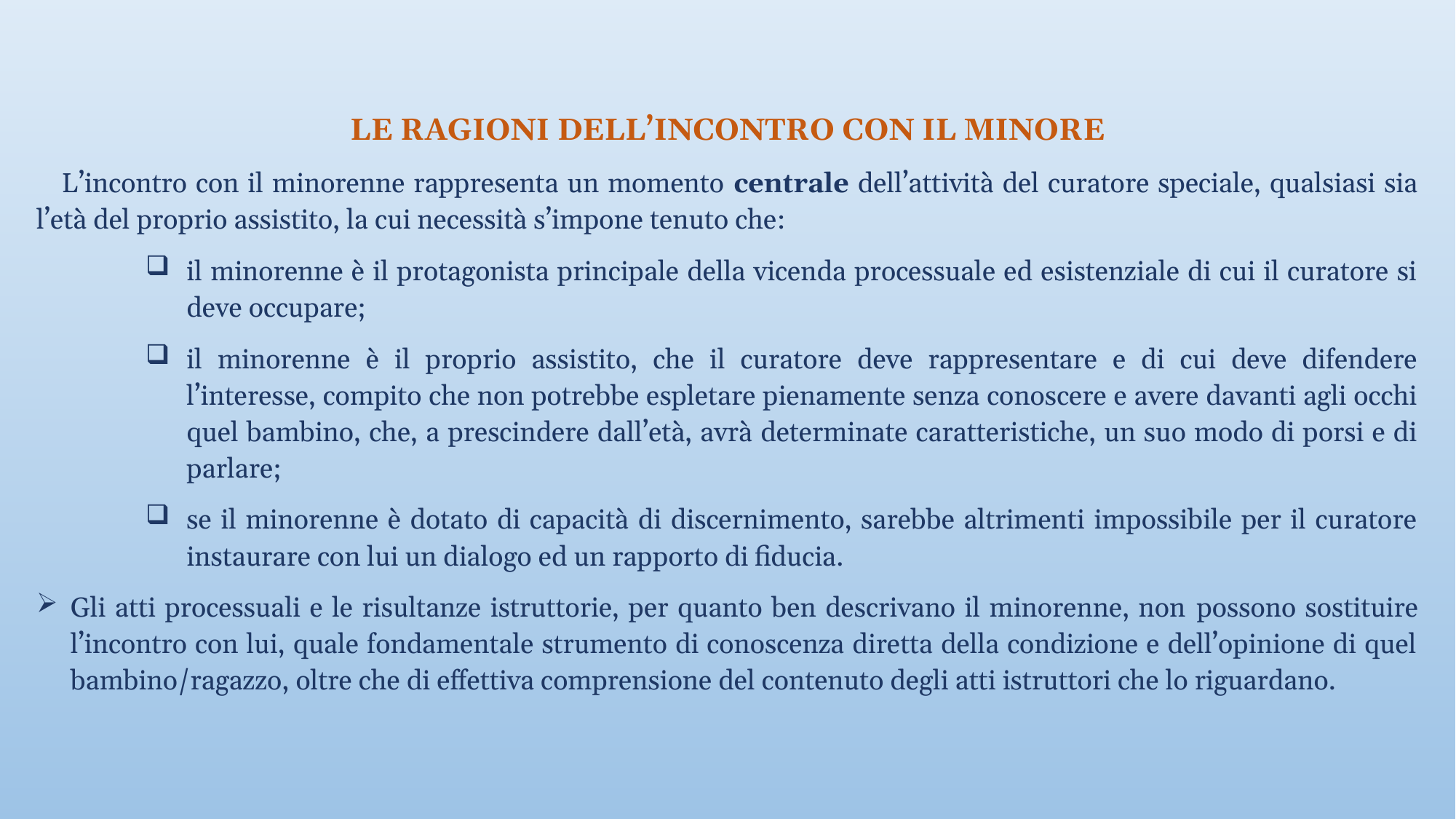

LE RAGIONI DELL’INCONTRO CON IL MINORE
L’incontro con il minorenne rappresenta un momento centrale dell’attività del curatore speciale, qualsiasi sia l’età del proprio assistito, la cui necessità s’impone tenuto che:
il minorenne è il protagonista principale della vicenda processuale ed esistenziale di cui il curatore si deve occupare;
il minorenne è il proprio assistito, che il curatore deve rappresentare e di cui deve difendere l’interesse, compito che non potrebbe espletare pienamente senza conoscere e avere davanti agli occhi quel bambino, che, a prescindere dall’età, avrà determinate caratteristiche, un suo modo di porsi e di parlare;
se il minorenne è dotato di capacità di discernimento, sarebbe altrimenti impossibile per il curatore instaurare con lui un dialogo ed un rapporto di fiducia.
Gli atti processuali e le risultanze istruttorie, per quanto ben descrivano il minorenne, non possono sostituire l’incontro con lui, quale fondamentale strumento di conoscenza diretta della condizione e dell’opinione di quel bambino/ragazzo, oltre che di effettiva comprensione del contenuto degli atti istruttori che lo riguardano.